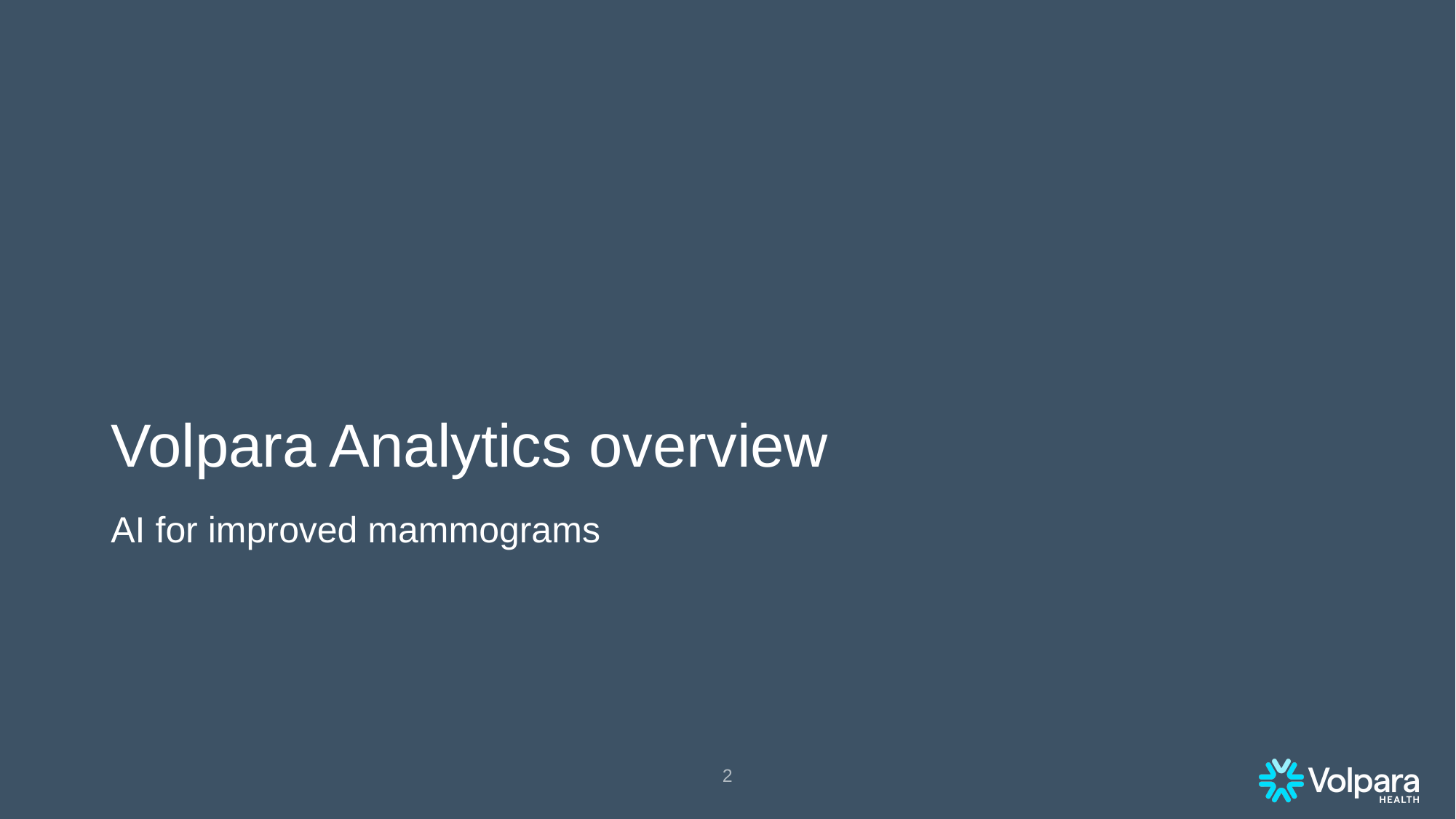

# Volpara Analytics overview
AI for improved mammograms

2